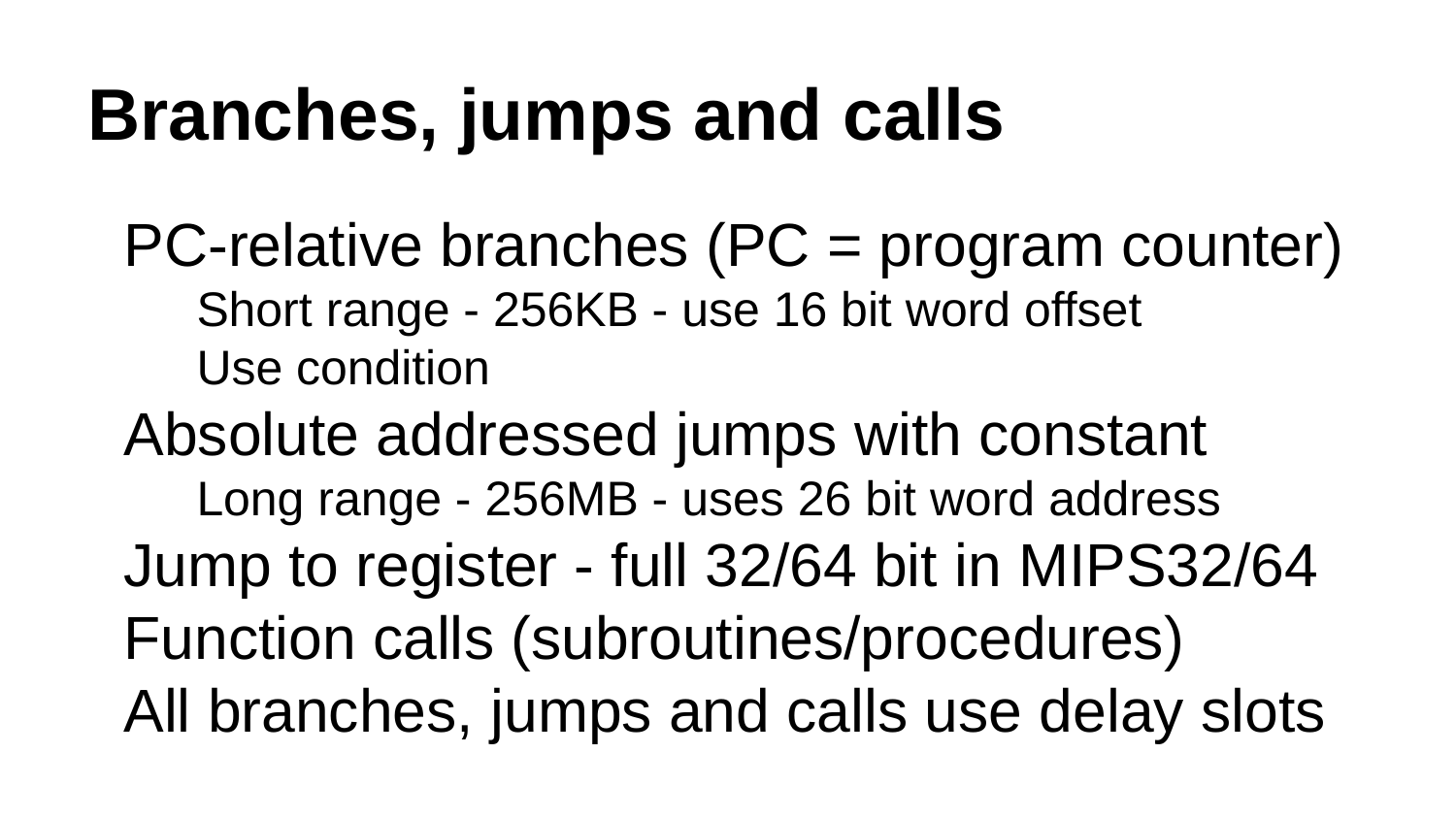

# Branches, jumps and calls
PC-relative branches (PC = program counter)
Short range - 256KB - use 16 bit word offset
Use condition
Absolute addressed jumps with constant
Long range - 256MB - uses 26 bit word address
Jump to register - full 32/64 bit in MIPS32/64
Function calls (subroutines/procedures)
All branches, jumps and calls use delay slots